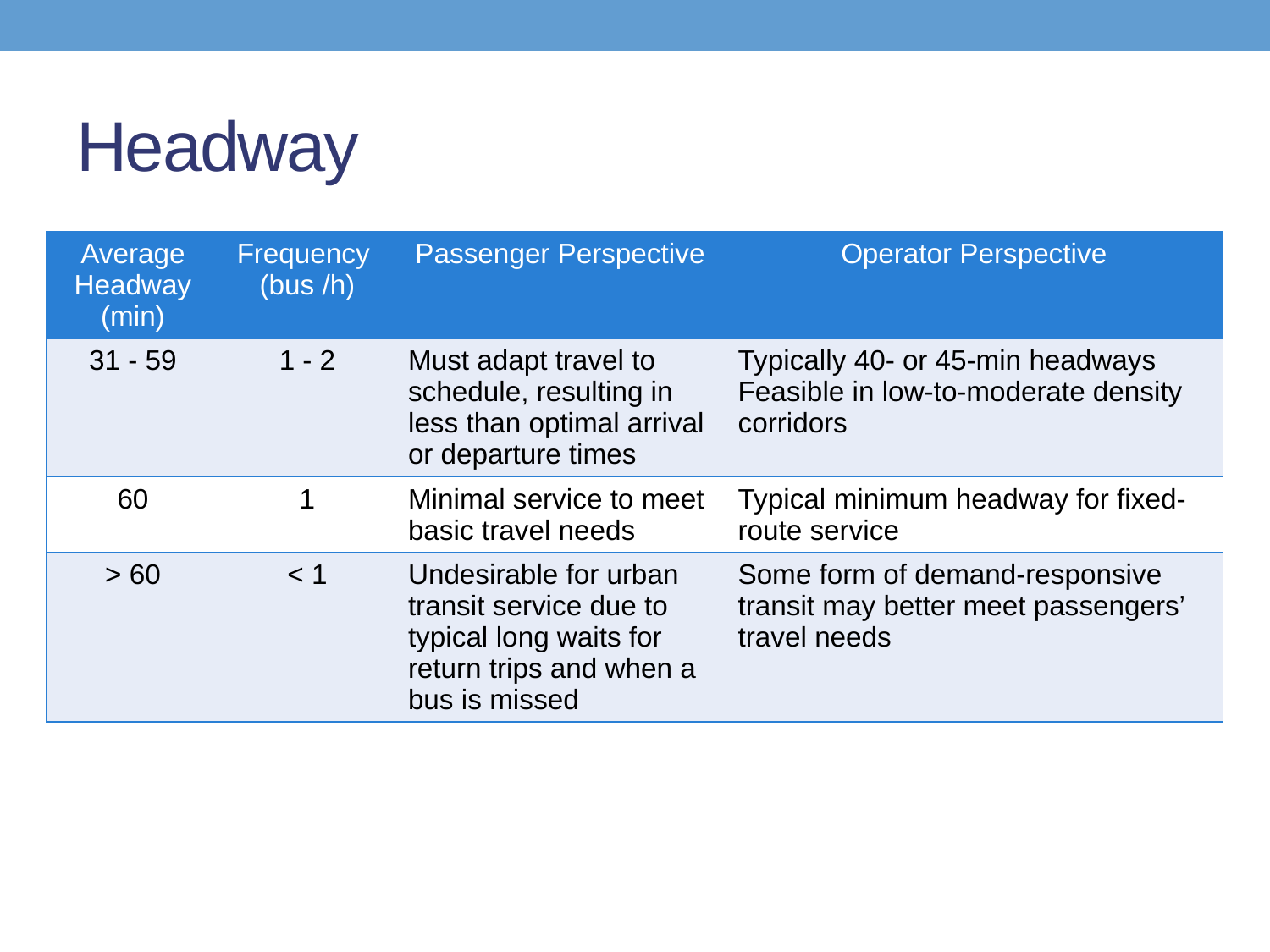

# Headway
| Average Headway (min) | Frequency (bus /h) | Passenger Perspective | Operator Perspective |
| --- | --- | --- | --- |
| 31 - 59 | 1 - 2 | Must adapt travel to schedule, resulting in less than optimal arrival or departure times | Typically 40- or 45-min headways Feasible in low-to-moderate density corridors |
| 60 | 1 | Minimal service to meet basic travel needs | Typical minimum headway for fixed-route service |
| > 60 | < 1 | Undesirable for urban transit service due to typical long waits for return trips and when a bus is missed | Some form of demand-responsive transit may better meet passengers’ travel needs |